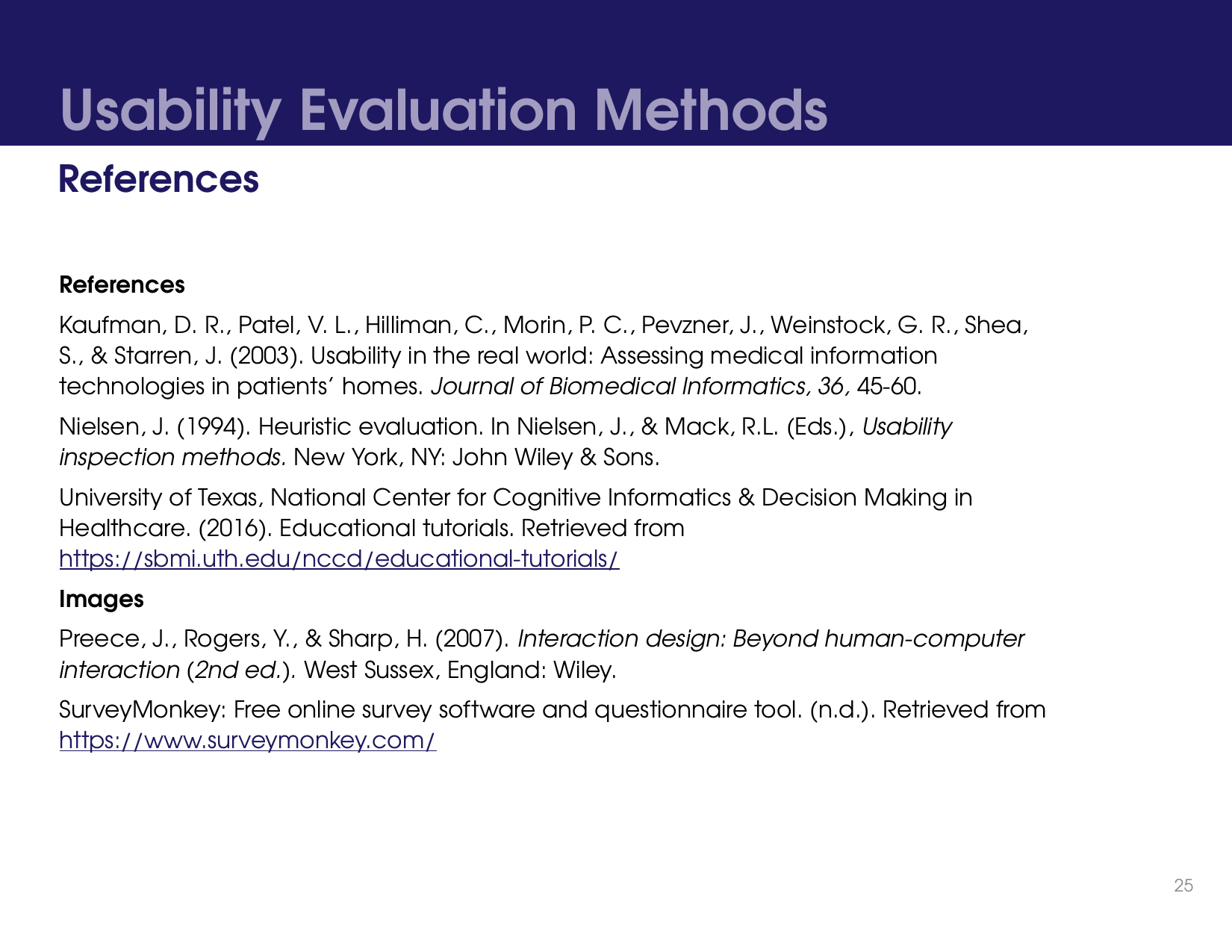

# Usability Evaluation Methods
References
References
Kaufman, D. R., Patel, V. L., Hilliman, C., Morin, P. C., Pevzner, J., Weinstock, G. R., Shea, S., & Starren, J. (2003). Usability in the real world: Assessing medical information technologies in patients’ homes. Journal of Biomedical Informatics, 36, 45-60.
Nielsen, J. (1994). Heuristic evaluation. In Nielsen, J., & Mack, R.L. (Eds.), Usability inspection methods. New York, NY: John Wiley & Sons.
University of Texas, National Center for Cognitive Informatics & Decision Making in Healthcare. (2016). Educational tutorials. Retrieved from https://sbmi.uth.edu/nccd/educational-tutorials/
Images
Preece, J., Rogers, Y., & Sharp, H. (2007). Interaction design: Beyond human-computer interaction (2nd ed.). West Sussex, England: Wiley.
SurveyMonkey: Free online survey software and questionnaire tool. (n.d.). Retrieved from https://www.surveymonkey.com/

25